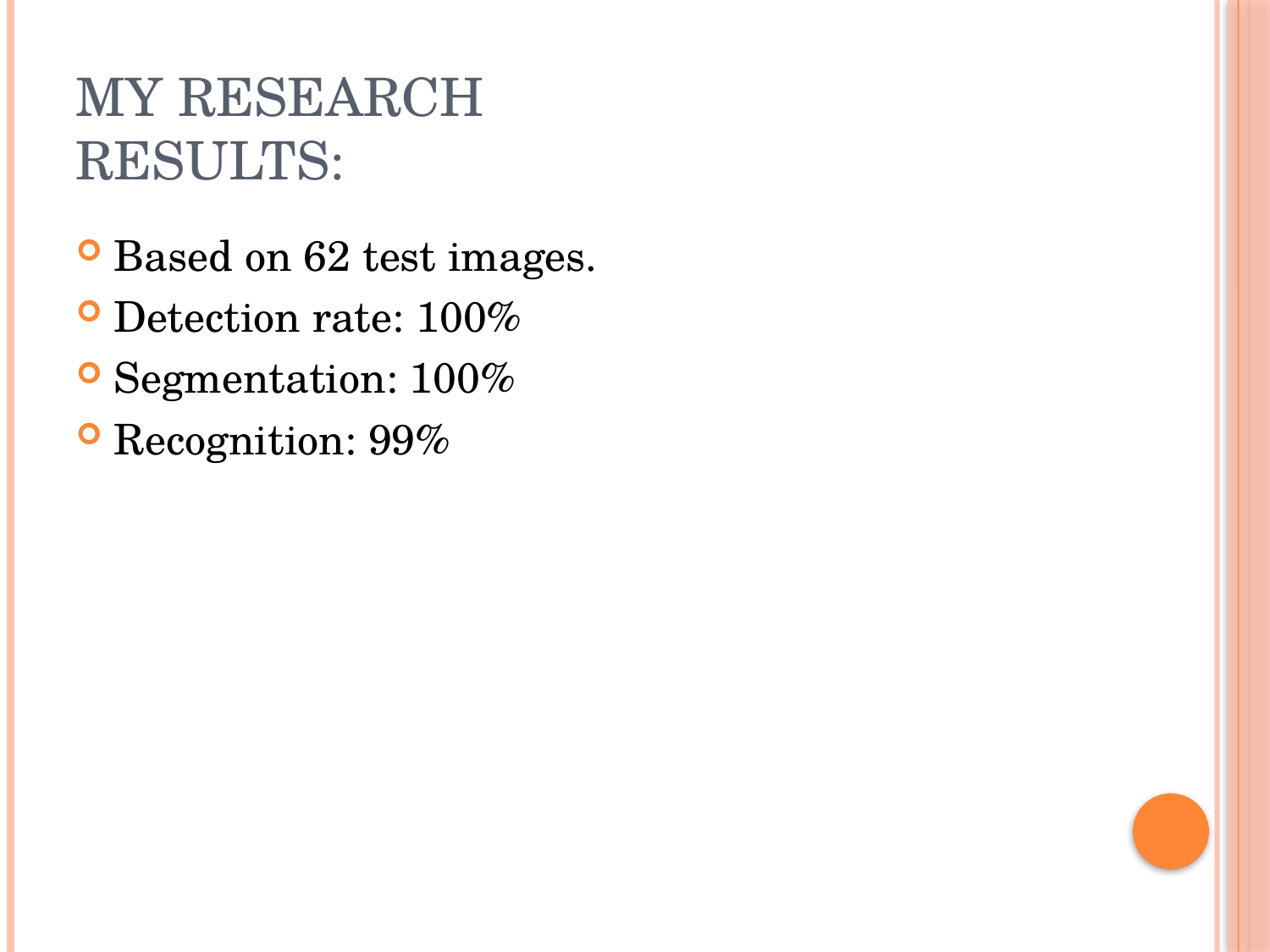

# My research Results:
Based on 62 test images.
Detection rate: 100%
Segmentation: 100%
Recognition: 99%